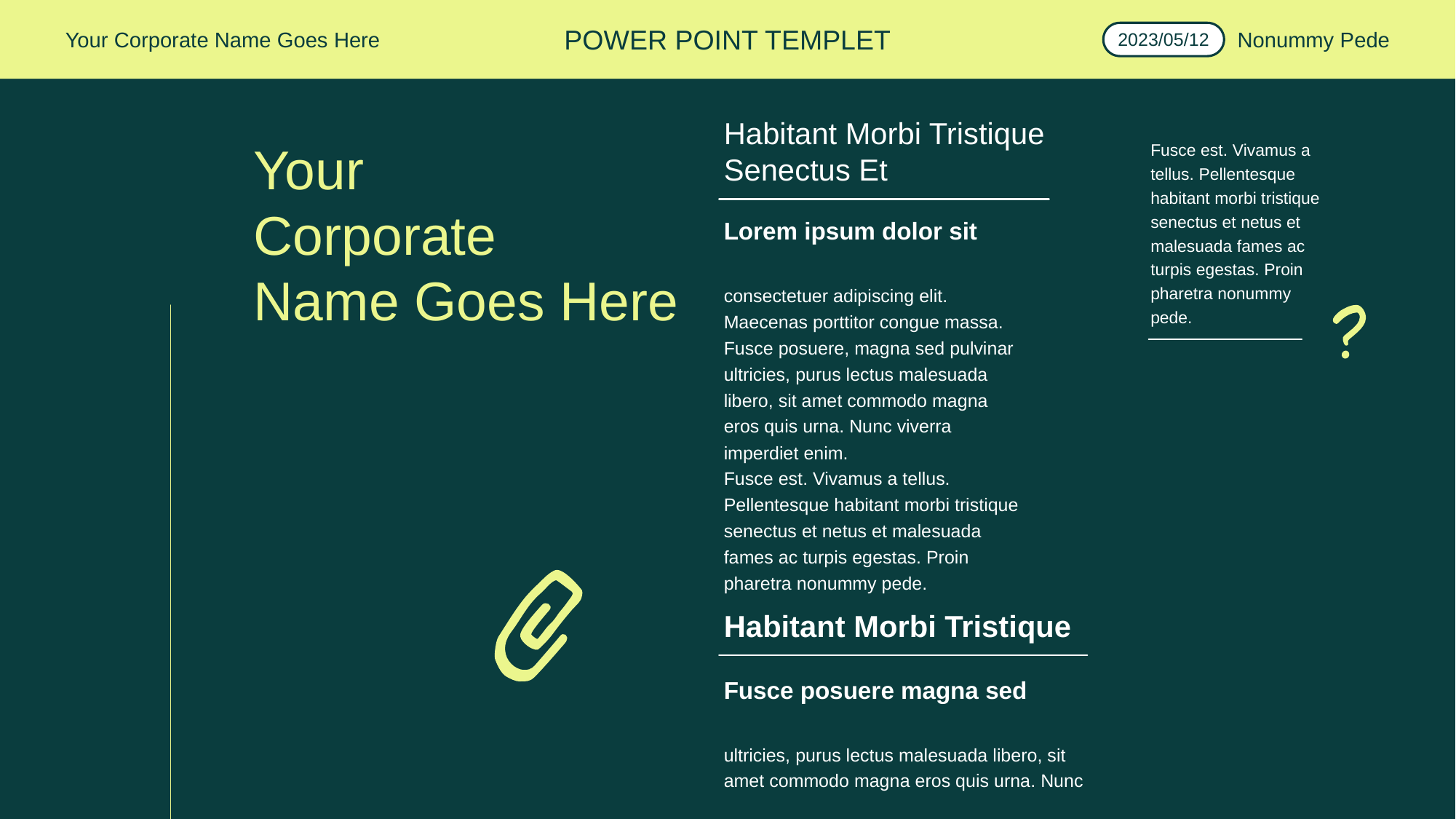

2023/05/12

POWER POINT TEMPLET
Your Corporate Name Goes Here
Nonummy Pede
Habitant Morbi Tristique Senectus Et
Your
Corporate
Name Goes Here
Fusce est. Vivamus a tellus. Pellentesque habitant morbi tristique senectus et netus et malesuada fames ac turpis egestas. Proin pharetra nonummy pede.
Lorem ipsum dolor sit

consectetuer adipiscing elit. Maecenas porttitor congue massa. Fusce posuere, magna sed pulvinar ultricies, purus lectus malesuada libero, sit amet commodo magna eros quis urna. Nunc viverra imperdiet enim.
Fusce est. Vivamus a tellus. Pellentesque habitant morbi tristique senectus et netus et malesuada fames ac turpis egestas. Proin pharetra nonummy pede.

Habitant Morbi Tristique
Fusce posuere magna sed

ultricies, purus lectus malesuada libero, sit amet commodo magna eros quis urna. Nunc